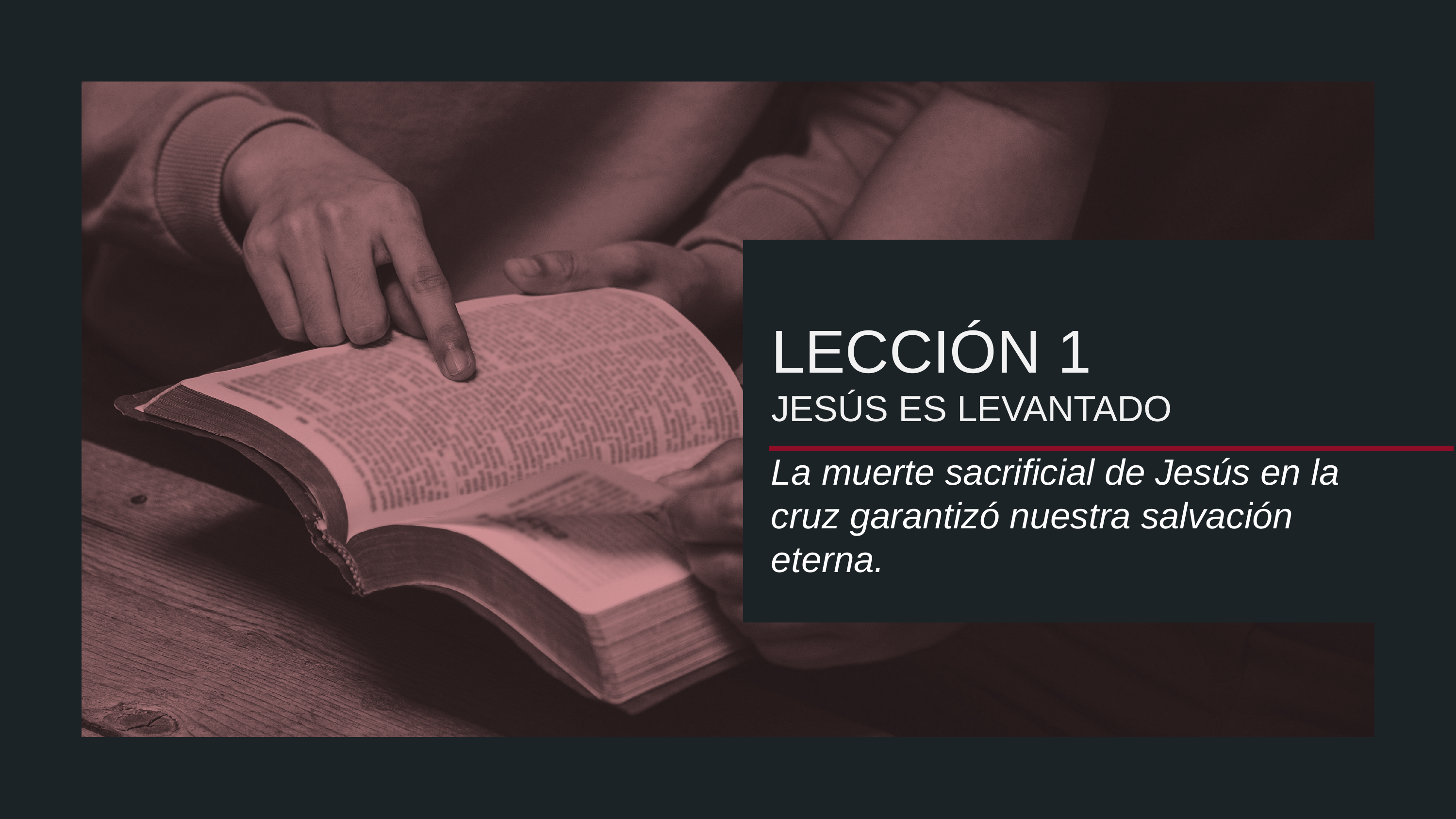

LECCIÓN 1
JESÚS ES LEVANTADO
La muerte sacrificial de Jesús en la cruz garantizó nuestra salvación eterna.